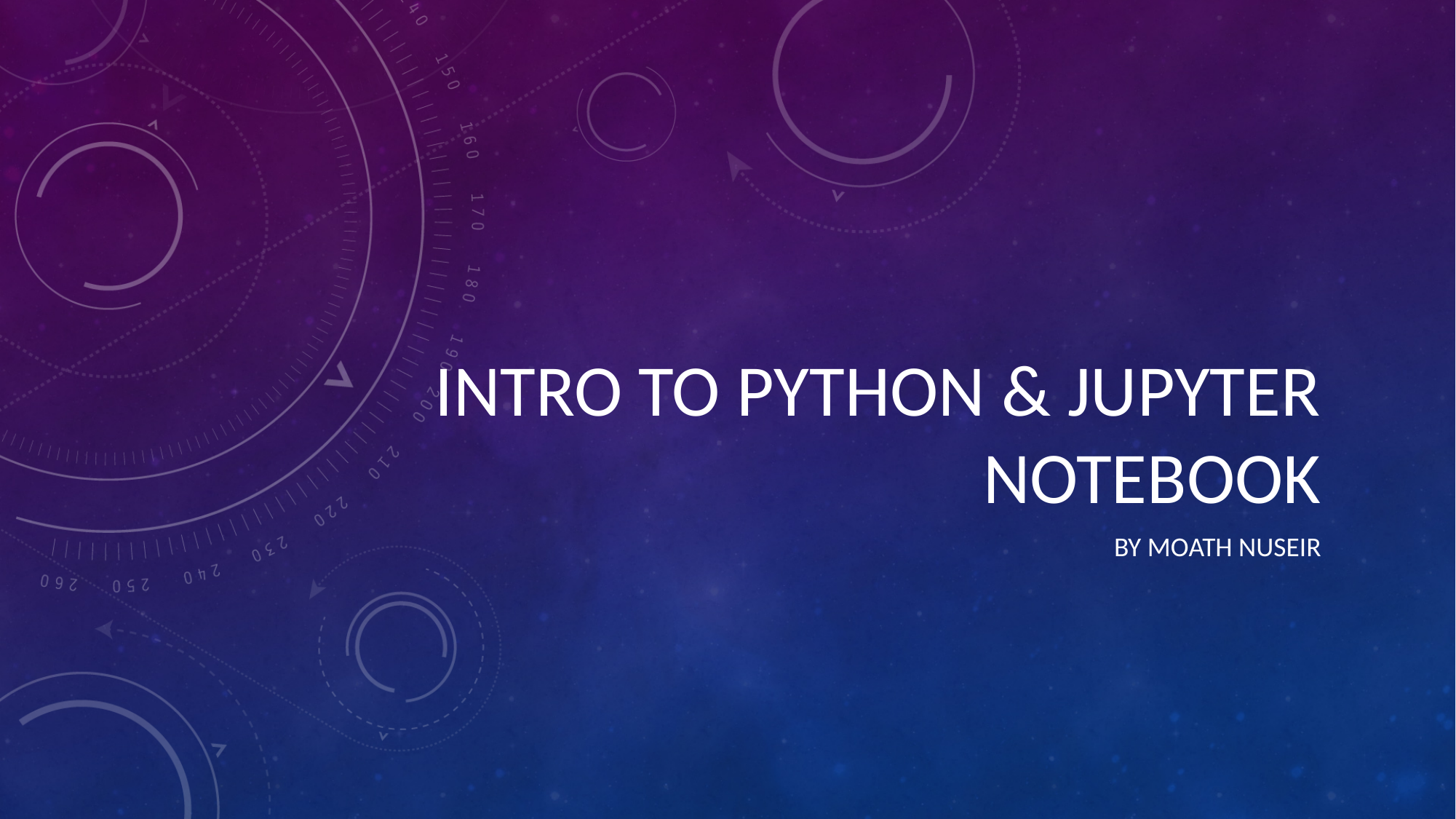

# Intro to Python & Jupyter Notebook
By Moath Nuseir